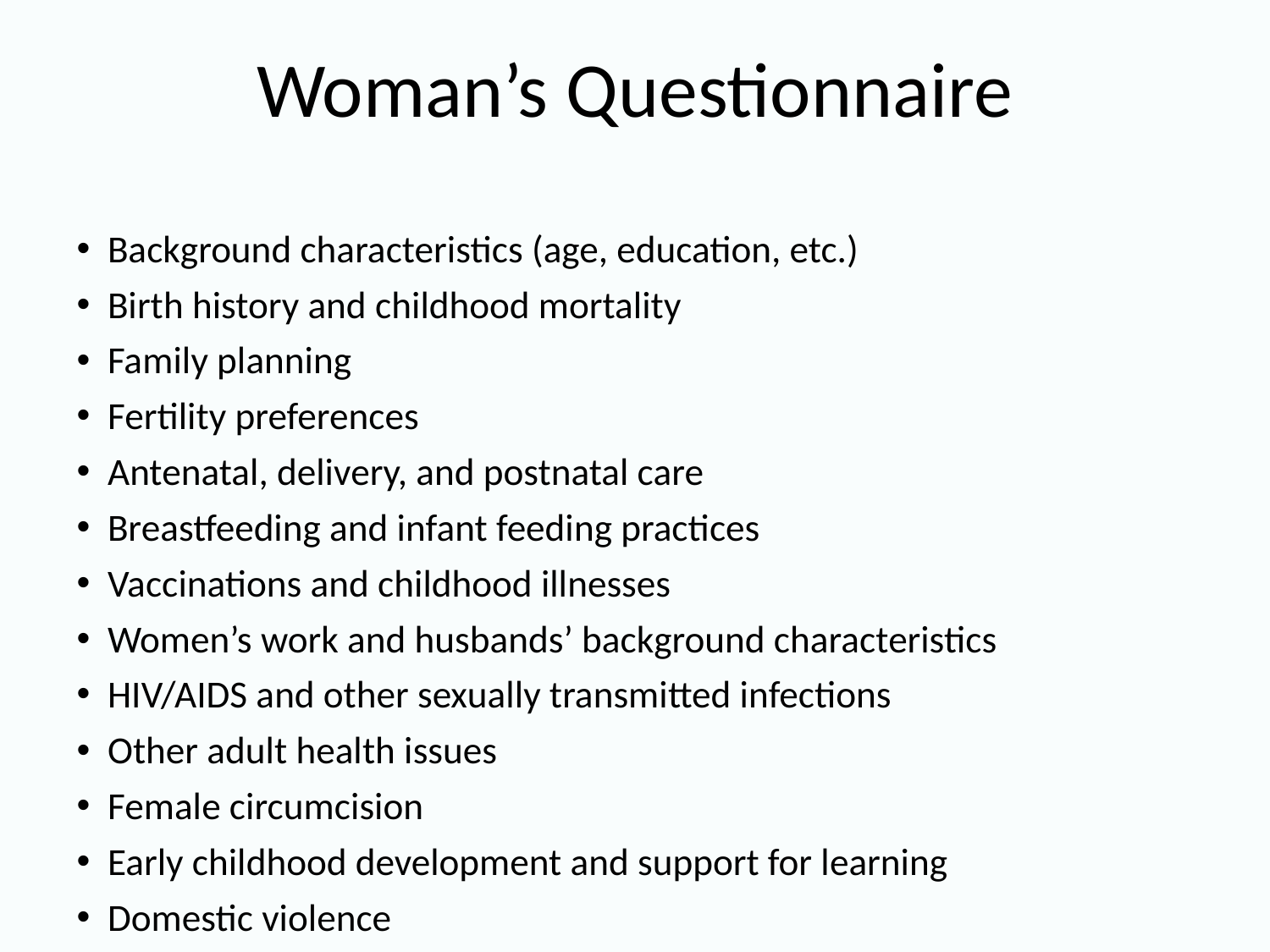

# Woman’s Questionnaire
Background characteristics (age, education, etc.)
Birth history and childhood mortality
Family planning
Fertility preferences
Antenatal, delivery, and postnatal care
Breastfeeding and infant feeding practices
Vaccinations and childhood illnesses
Women’s work and husbands’ background characteristics
HIV/AIDS and other sexually transmitted infections
Other adult health issues
Female circumcision
Early childhood development and support for learning
Domestic violence